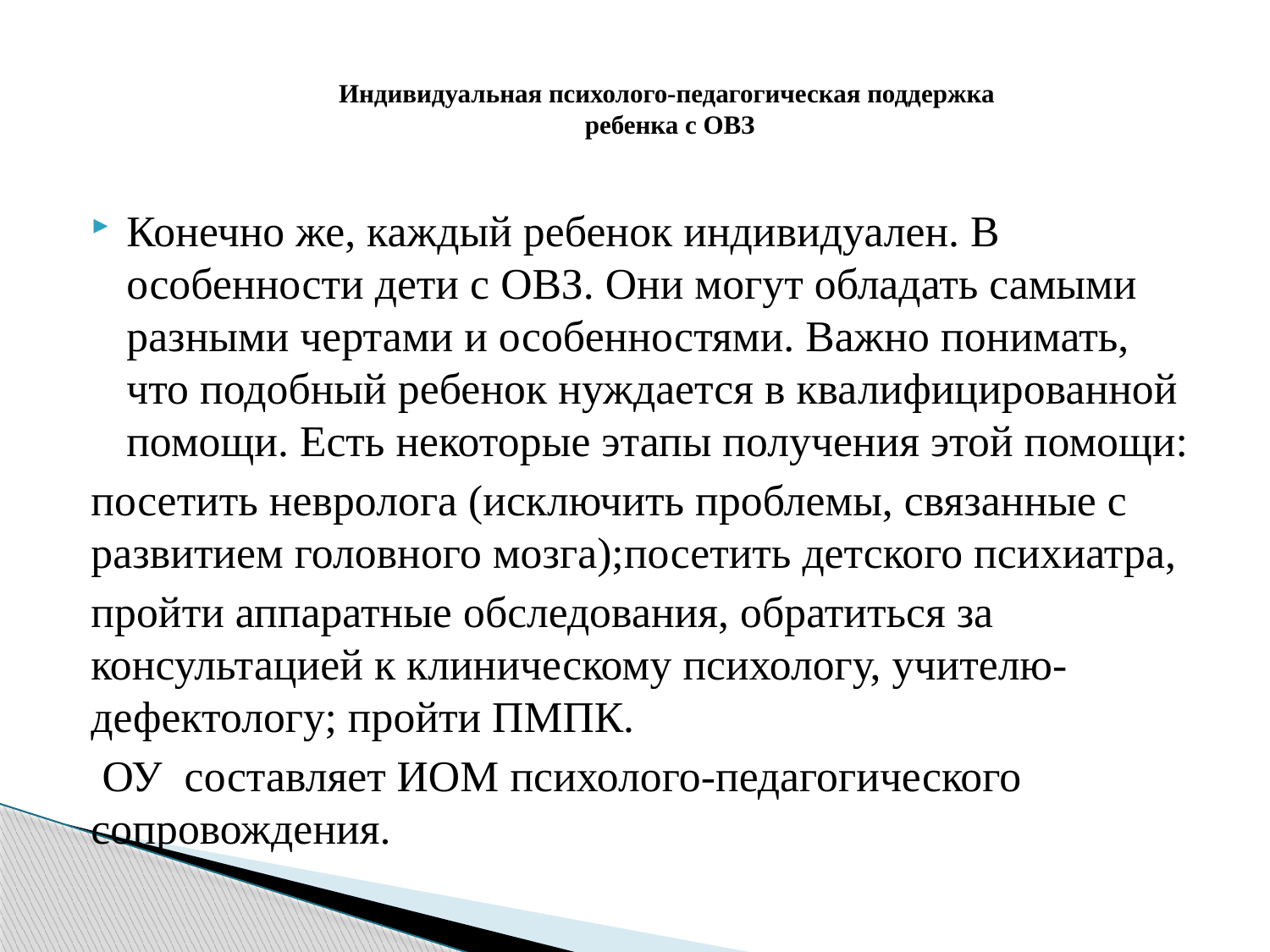

# Индивидуальная психолого-педагогическая поддержка ребенка с ОВЗ
Конечно же, каждый ребенок индивидуален. В особенности дети с ОВЗ. Они могут обладать самыми разными чертами и особенностями. Важно понимать, что подобный ребенок нуждается в квалифицированной помощи. Есть некоторые этапы получения этой помощи:
посетить невролога (исключить проблемы, связанные с развитием головного мозга);посетить детского психиатра,
пройти аппаратные обследования, обратиться за консультацией к клиническому психологу, учителю-дефектологу; пройти ПМПК.
 ОУ  составляет ИОМ психолого-педагогического сопровождения.